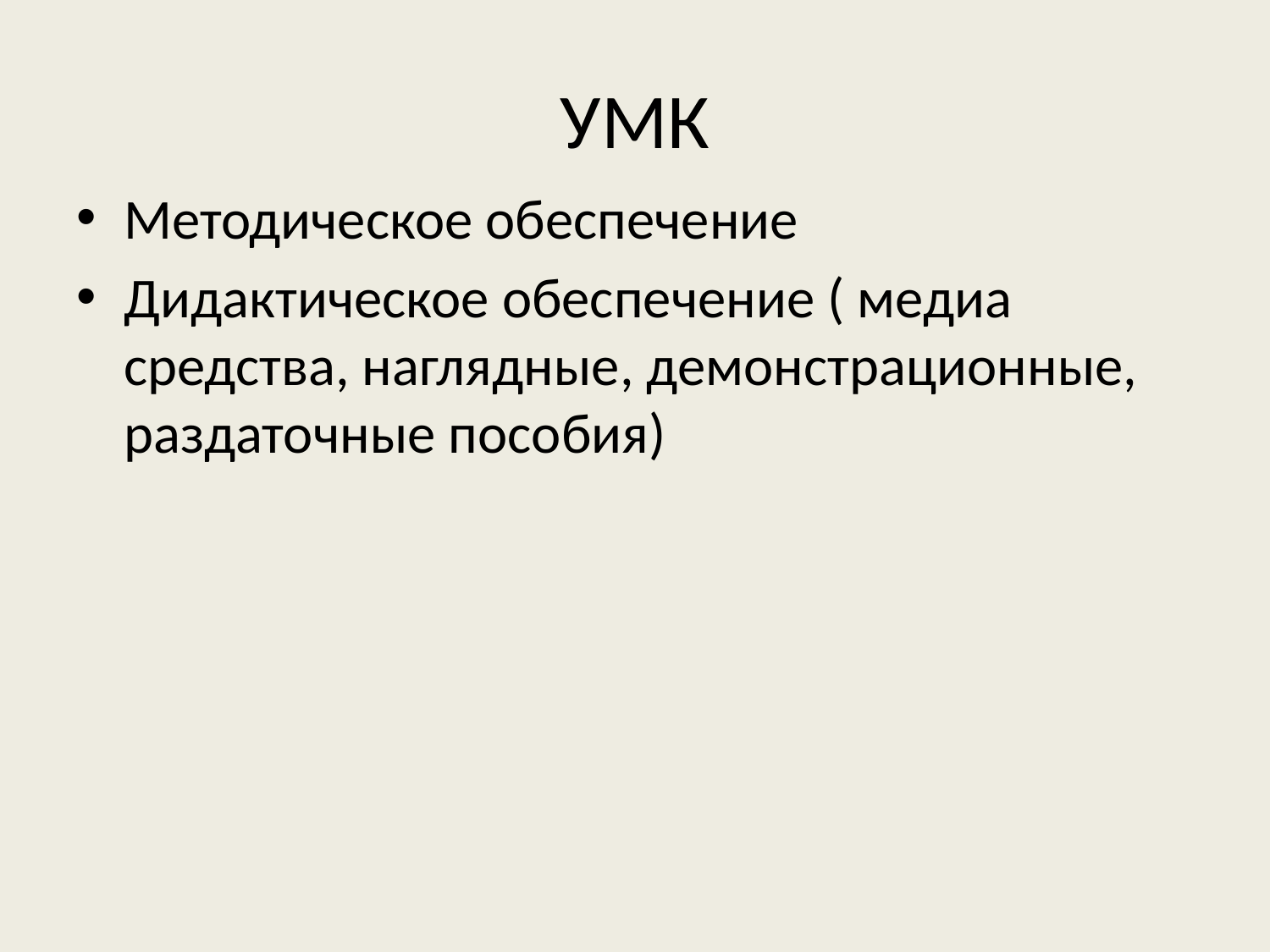

# УМК
Методическое обеспечение
Дидактическое обеспечение ( медиа средства, наглядные, демонстрационные, раздаточные пособия)